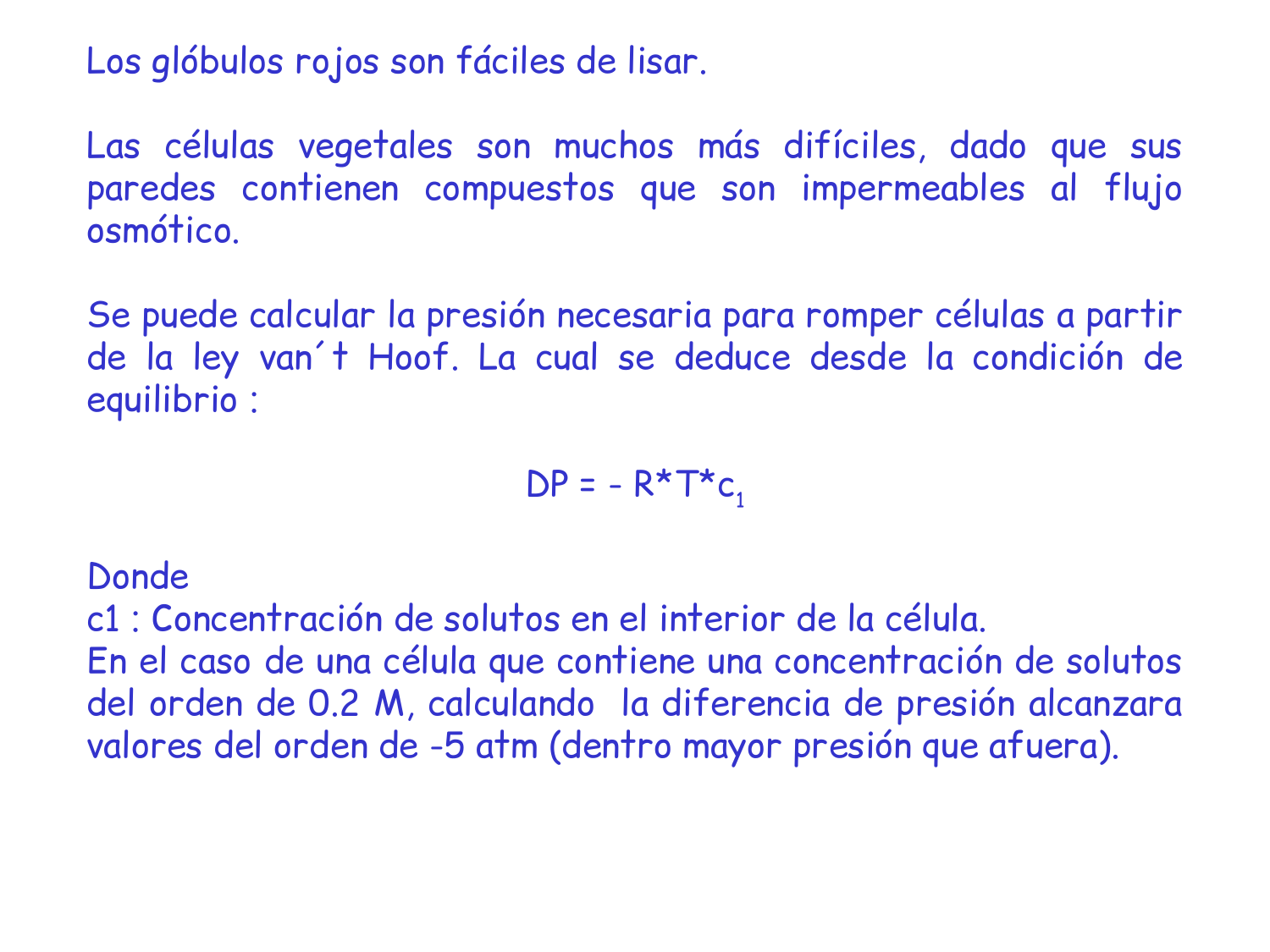

Los glóbulos rojos son fáciles de lisar.

Las células vegetales son muchos más difíciles, dado que sus paredes contienen compuestos que son impermeables al flujo osmótico.

Se puede calcular la presión necesaria para romper células a partir de la ley van´t Hoof. La cual se deduce desde la condición de equilibrio :

DP = - R*T*c1

Donde
c1 : Concentración de solutos en el interior de la célula.
En el caso de una célula que contiene una concentración de solutos del orden de 0.2 M, calculando  la diferencia de presión alcanzara valores del orden de -5 atm (dentro mayor presión que afuera).